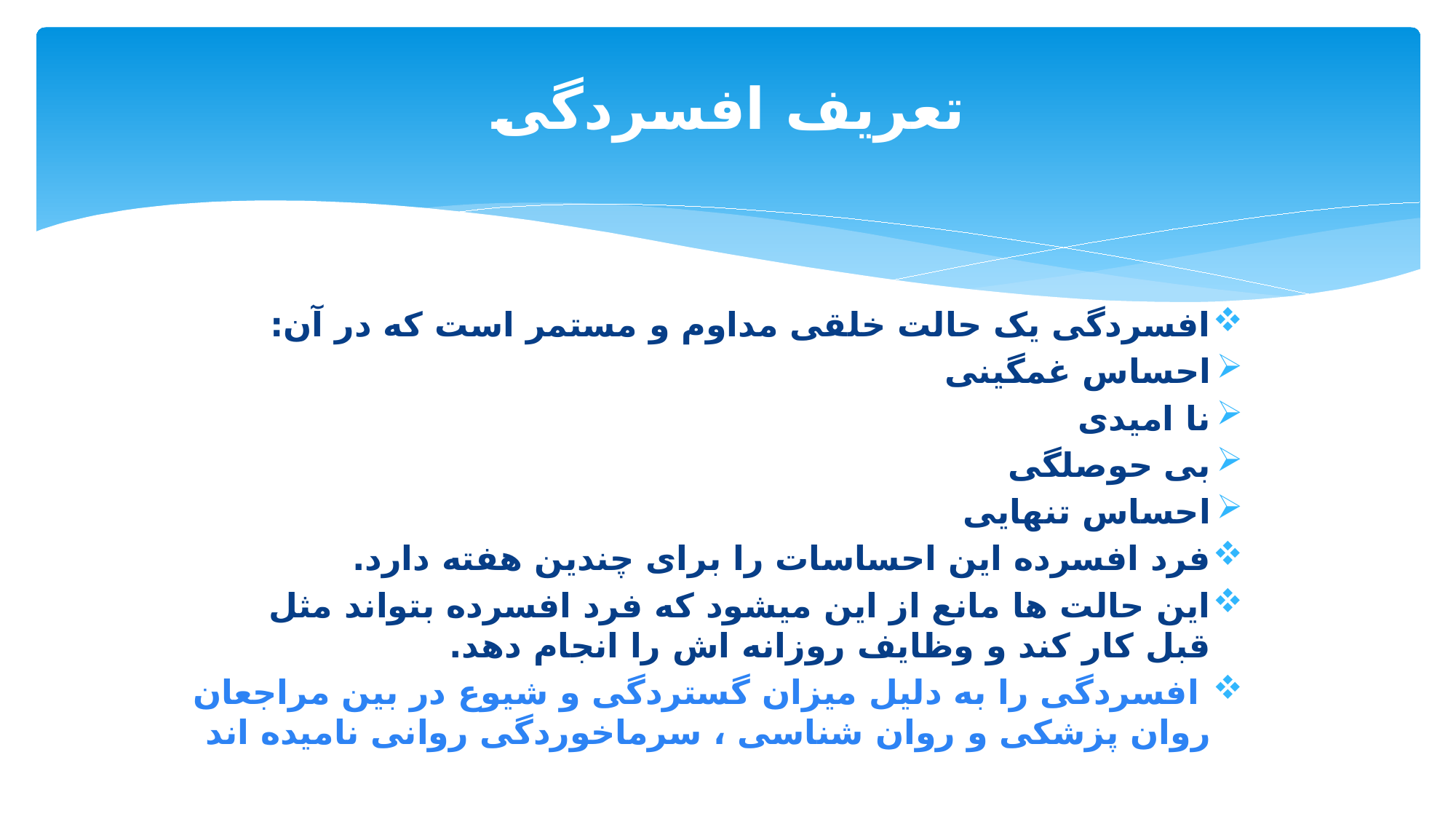

# تعریف افسردگی
افسردگی یک حالت خلقی مداوم و مستمر است که در آن:
احساس غمگینی
نا امیدی
بی حوصلگی
احساس تنهایی
فرد افسرده این احساسات را برای چندین هفته دارد.
این حالت ها مانع از این میشود که فرد افسرده بتواند مثل قبل کار کند و وظایف روزانه اش را انجام دهد.
 افسردگی را به دلیل میزان گستردگی و شیوع در بین مراجعان روان پزشکی و روان شناسی ، سرماخوردگی روانی نامیده اند